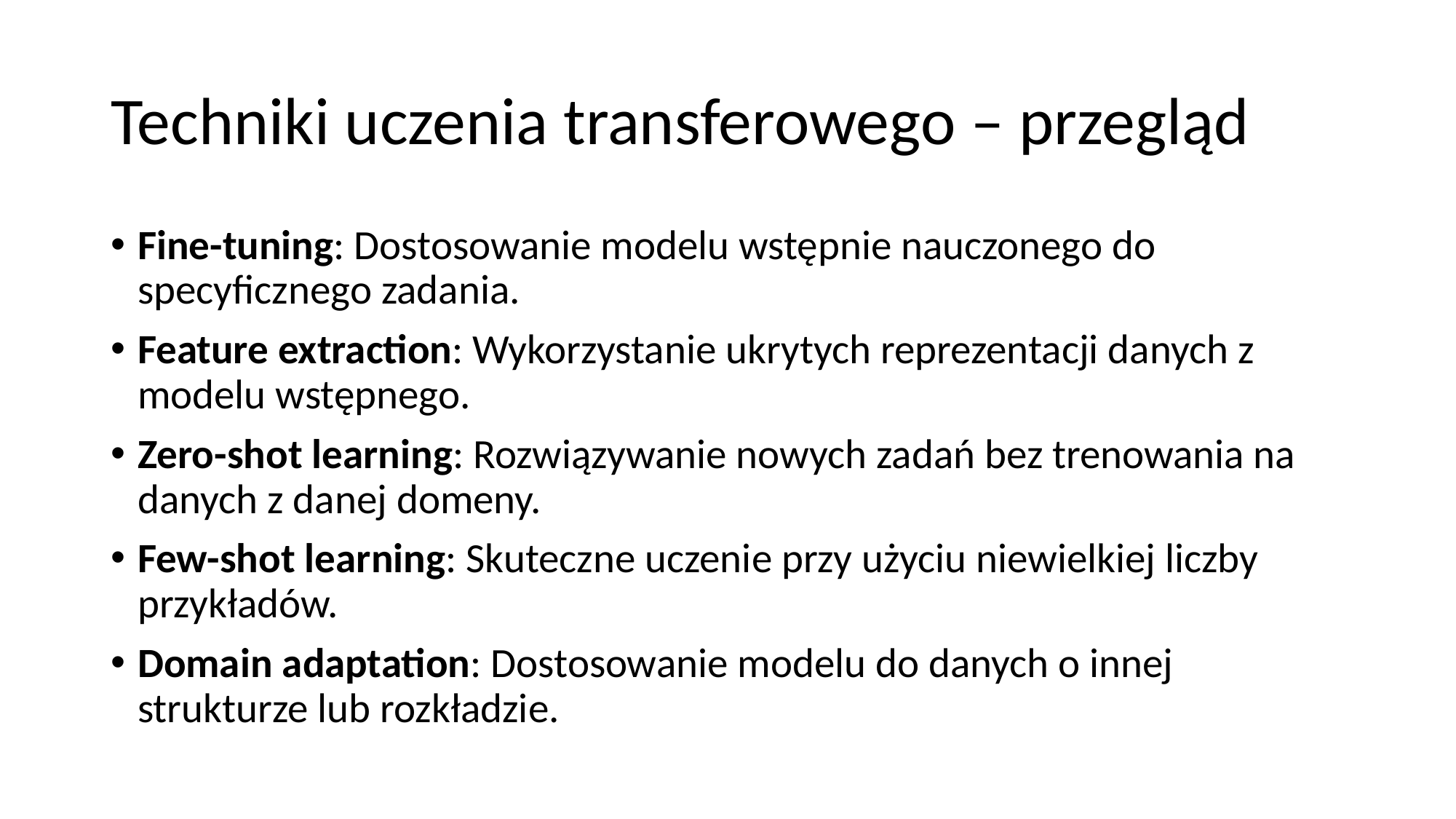

# Techniki uczenia transferowego – przegląd
Fine-tuning: Dostosowanie modelu wstępnie nauczonego do specyficznego zadania.
Feature extraction: Wykorzystanie ukrytych reprezentacji danych z modelu wstępnego.
Zero-shot learning: Rozwiązywanie nowych zadań bez trenowania na danych z danej domeny.
Few-shot learning: Skuteczne uczenie przy użyciu niewielkiej liczby przykładów.
Domain adaptation: Dostosowanie modelu do danych o innej strukturze lub rozkładzie.